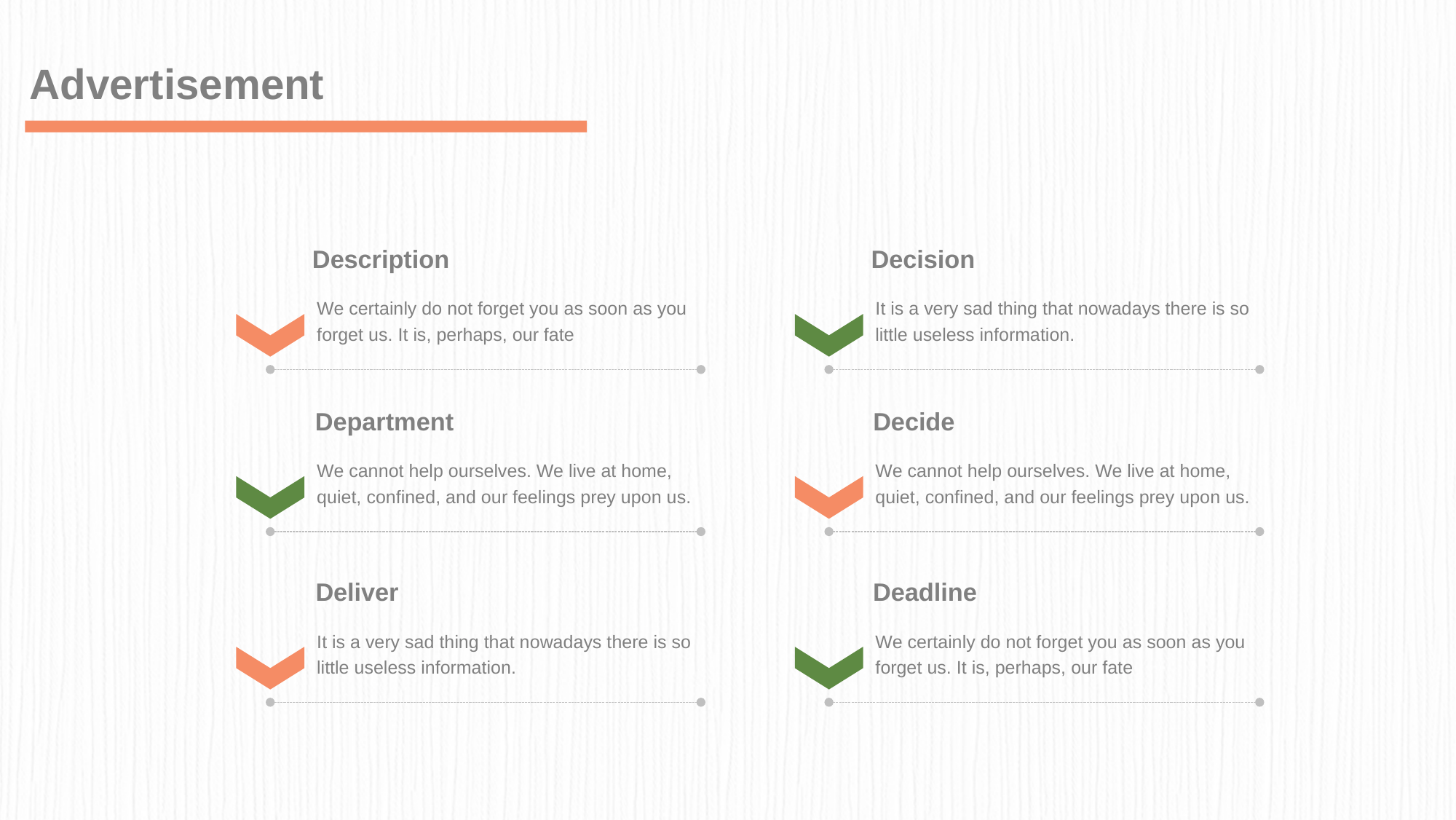

Advertisement

Description
Decision
We certainly do not forget you as soon as you forget us. It is, perhaps, our fate
It is a very sad thing that nowadays there is so little useless information.

Department
Decide
We cannot help ourselves. We live at home, quiet, confined, and our feelings prey upon us.
We cannot help ourselves. We live at home, quiet, confined, and our feelings prey upon us.

Deliver
Deadline
It is a very sad thing that nowadays there is so little useless information.
We certainly do not forget you as soon as you forget us. It is, perhaps, our fate